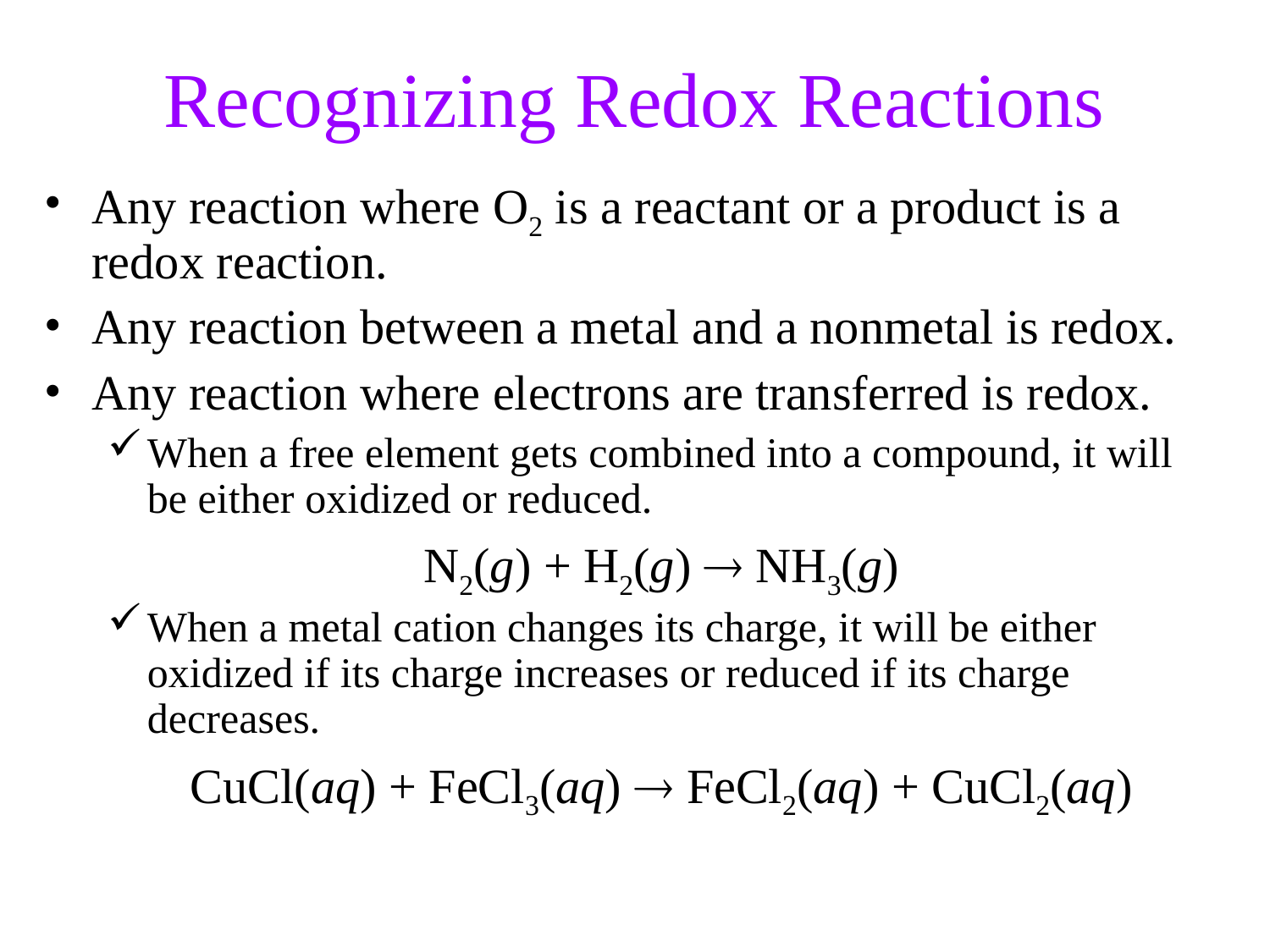

Recognizing Redox Reactions
Any reaction where O2 is a reactant or a product is a redox reaction.
Any reaction between a metal and a nonmetal is redox.
Any reaction where electrons are transferred is redox.
When a free element gets combined into a compound, it will be either oxidized or reduced.
N2(g) + H2(g) → NH3(g)
When a metal cation changes its charge, it will be either oxidized if its charge increases or reduced if its charge decreases.
CuCl(aq) + FeCl3(aq) → FeCl2(aq) + CuCl2(aq)